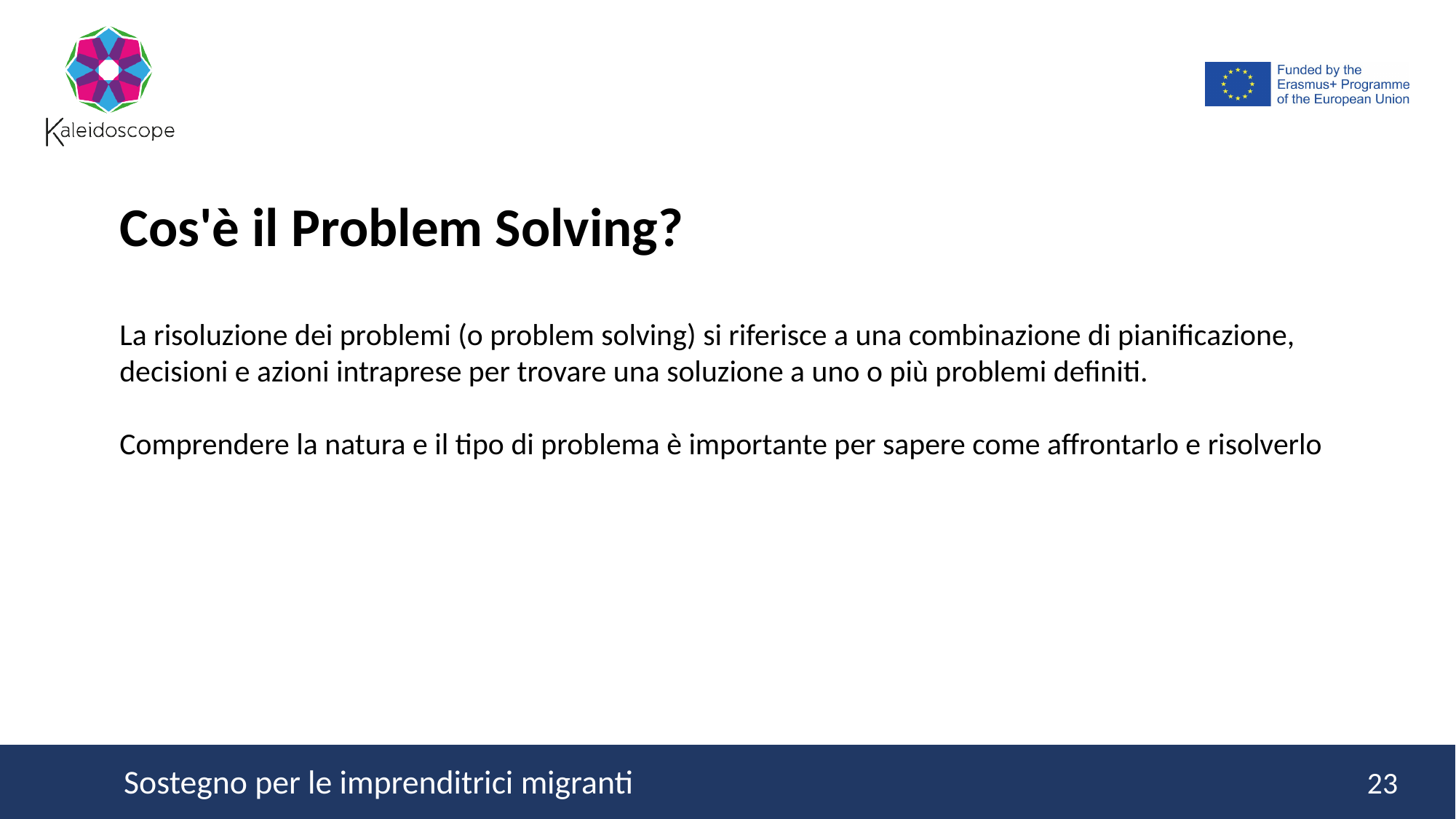

Cos'è il Problem Solving?
La risoluzione dei problemi (o problem solving) si riferisce a una combinazione di pianificazione, decisioni e azioni intraprese per trovare una soluzione a uno o più problemi definiti.

Comprendere la natura e il tipo di problema è importante per sapere come affrontarlo e risolverlo
23